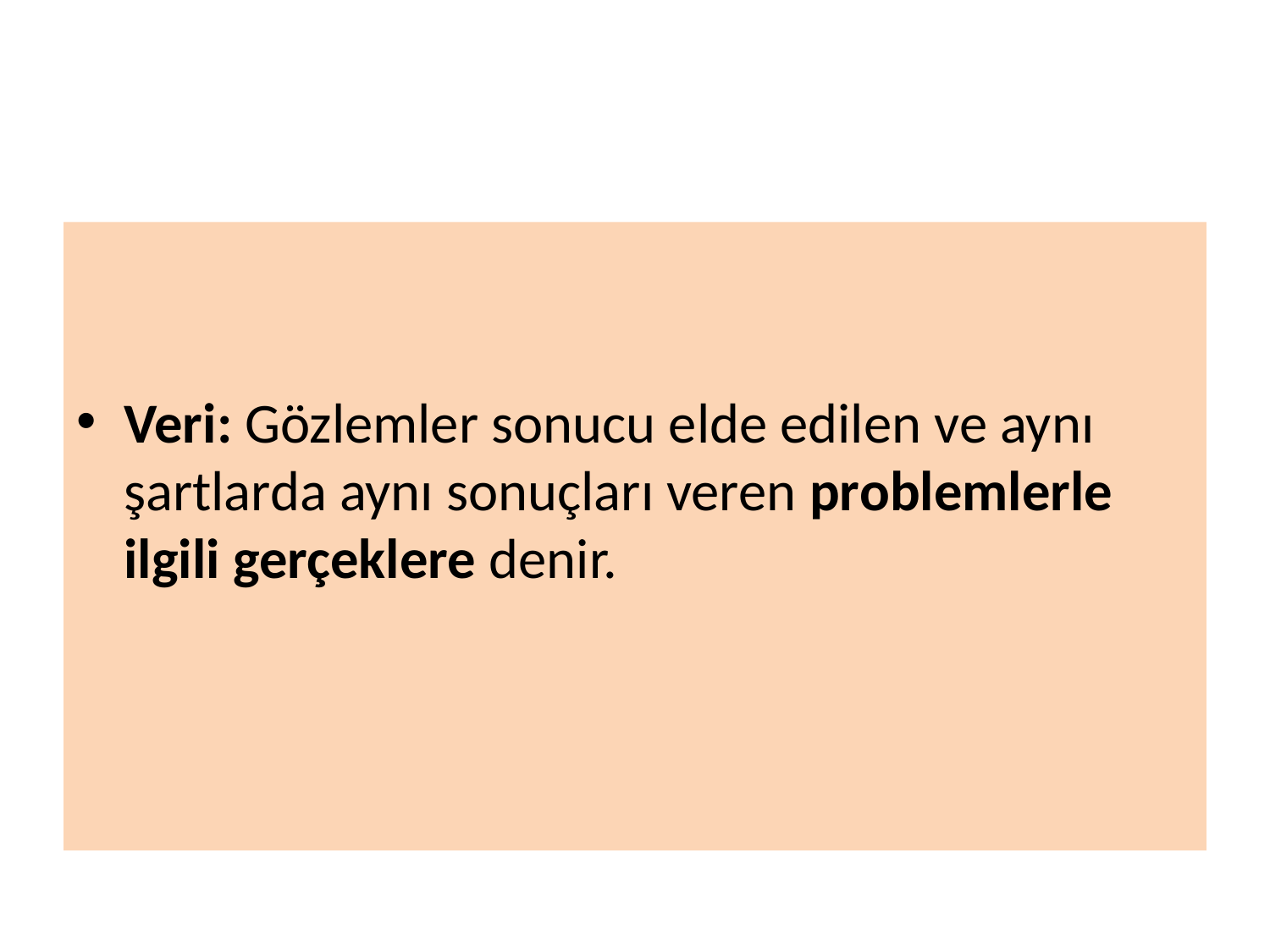

#

Veri: Gözlemler sonucu elde edilen ve aynı şartlarda aynı sonuçları veren problemlerle ilgili gerçeklere denir.